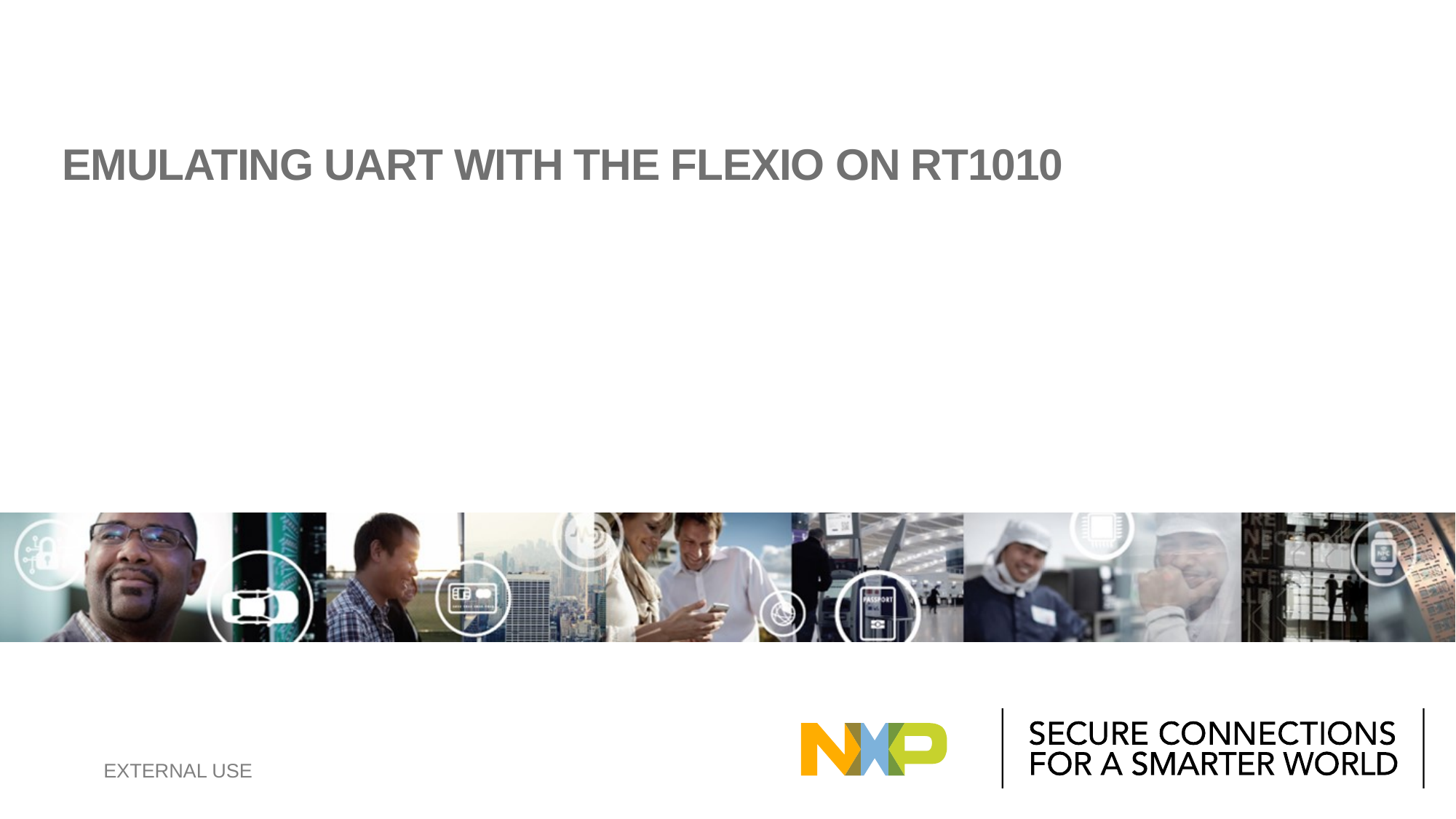

# Emulating UART with the FlexIO on RT1010